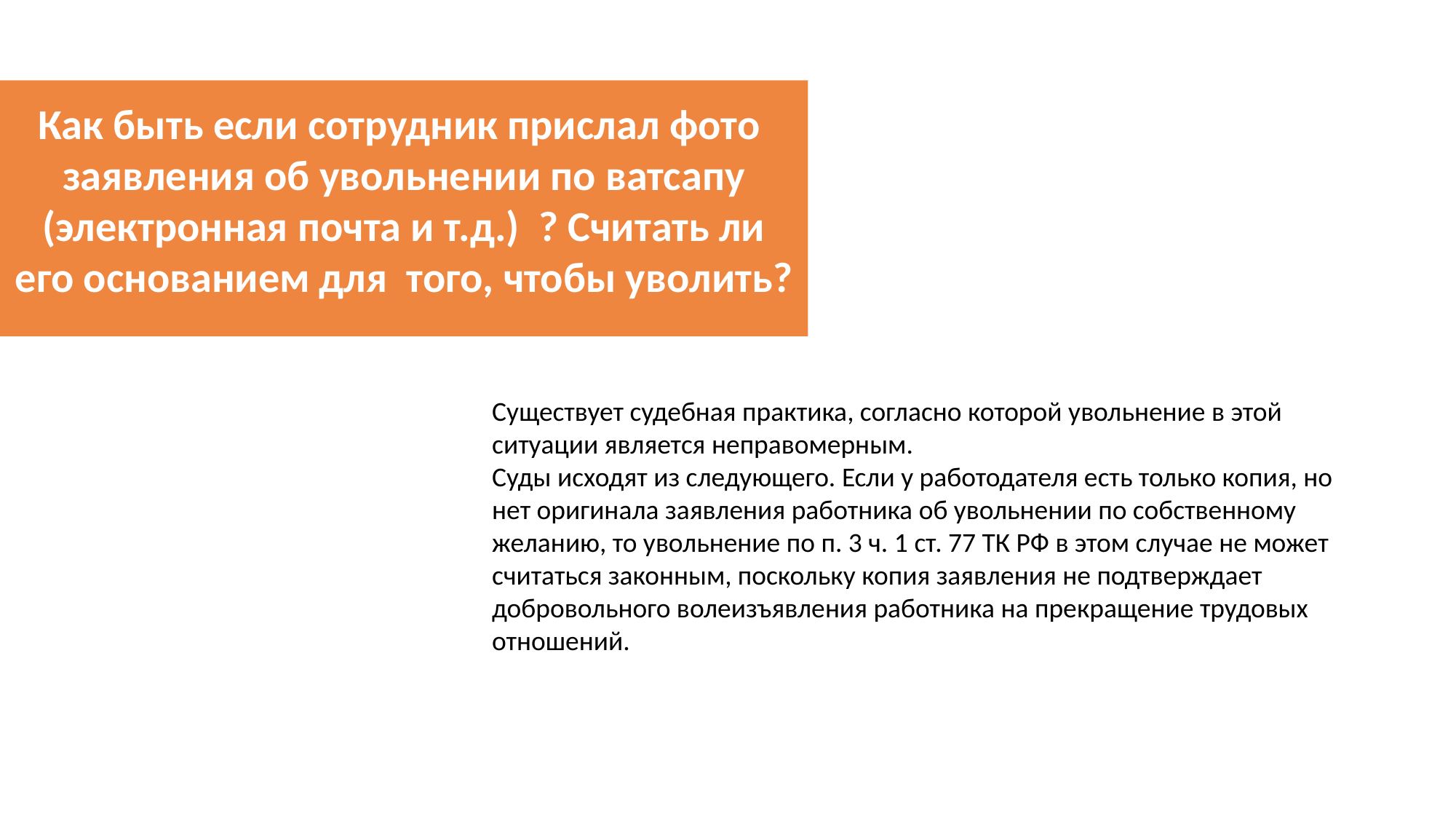

Как быть если сотрудник прислал фото  заявления об увольнении по ватсапу (электронная почта и т.д.)  ? Считать ли его основанием для  того, чтобы уволить?
Существует судебная практика, согласно которой увольнение в этой ситуации является неправомерным.
Суды исходят из следующего. Если у работодателя есть только копия, но нет оригинала заявления работника об увольнении по собственному желанию, то увольнение по п. 3 ч. 1 ст. 77 ТК РФ в этом случае не может считаться законным, поскольку копия заявления не подтверждает добровольного волеизъявления работника на прекращение трудовых отношений.